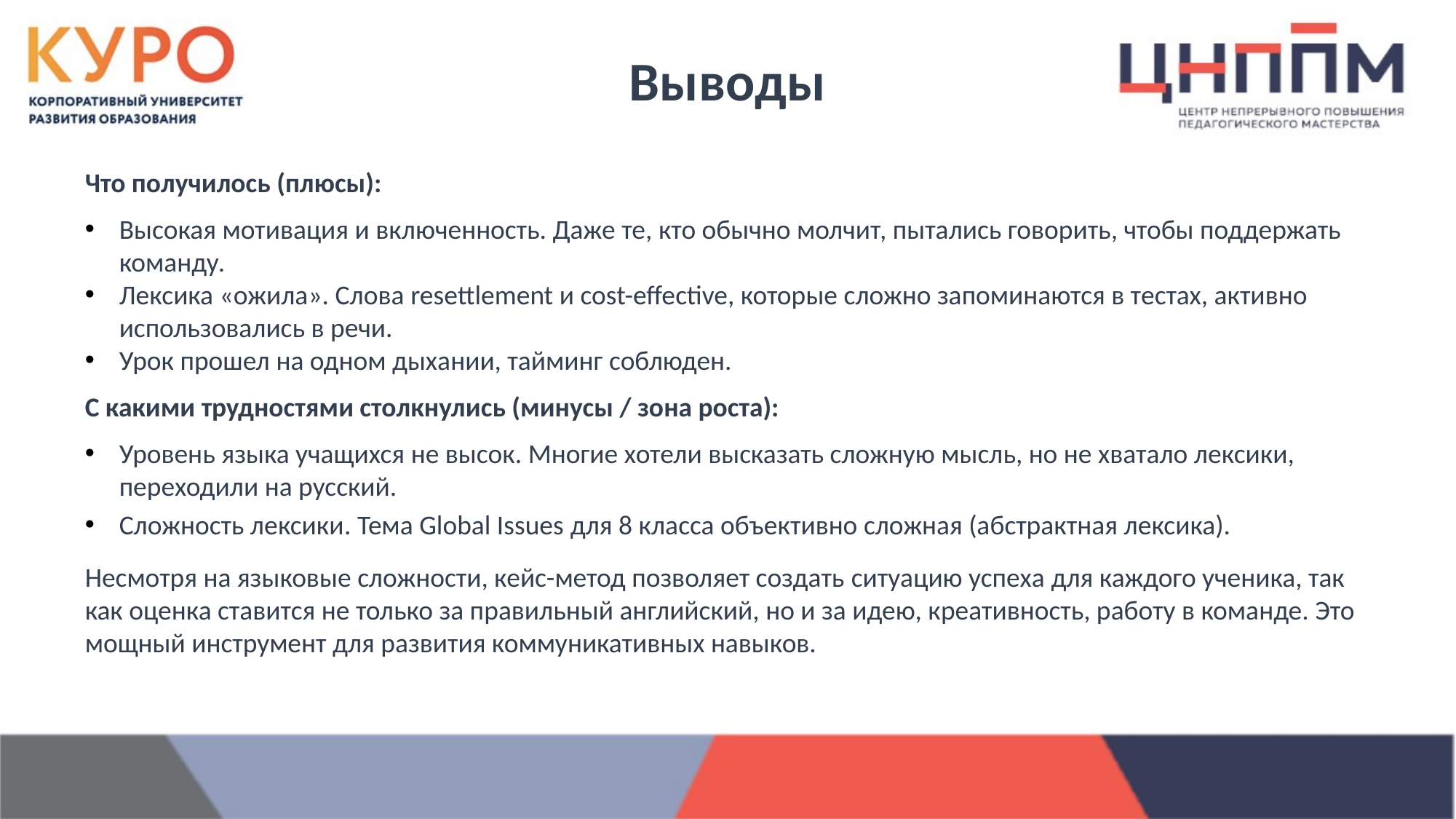

Выводы
Что получилось (плюсы):
Высокая мотивация и включенность. Даже те, кто обычно молчит, пытались говорить, чтобы поддержать команду.
Лексика «ожила». Слова resettlement и cost-effective, которые сложно запоминаются в тестах, активно использовались в речи.
Урок прошел на одном дыхании, тайминг соблюден.
С какими трудностями столкнулись (минусы / зона роста):
Уровень языка учащихся не высок. Многие хотели высказать сложную мысль, но не хватало лексики, переходили на русский.
Сложность лексики. Тема Global Issues для 8 класса объективно сложная (абстрактная лексика).
Несмотря на языковые сложности, кейс-метод позволяет создать ситуацию успеха для каждого ученика, так как оценка ставится не только за правильный английский, но и за идею, креативность, работу в команде. Это мощный инструмент для развития коммуникативных навыков.